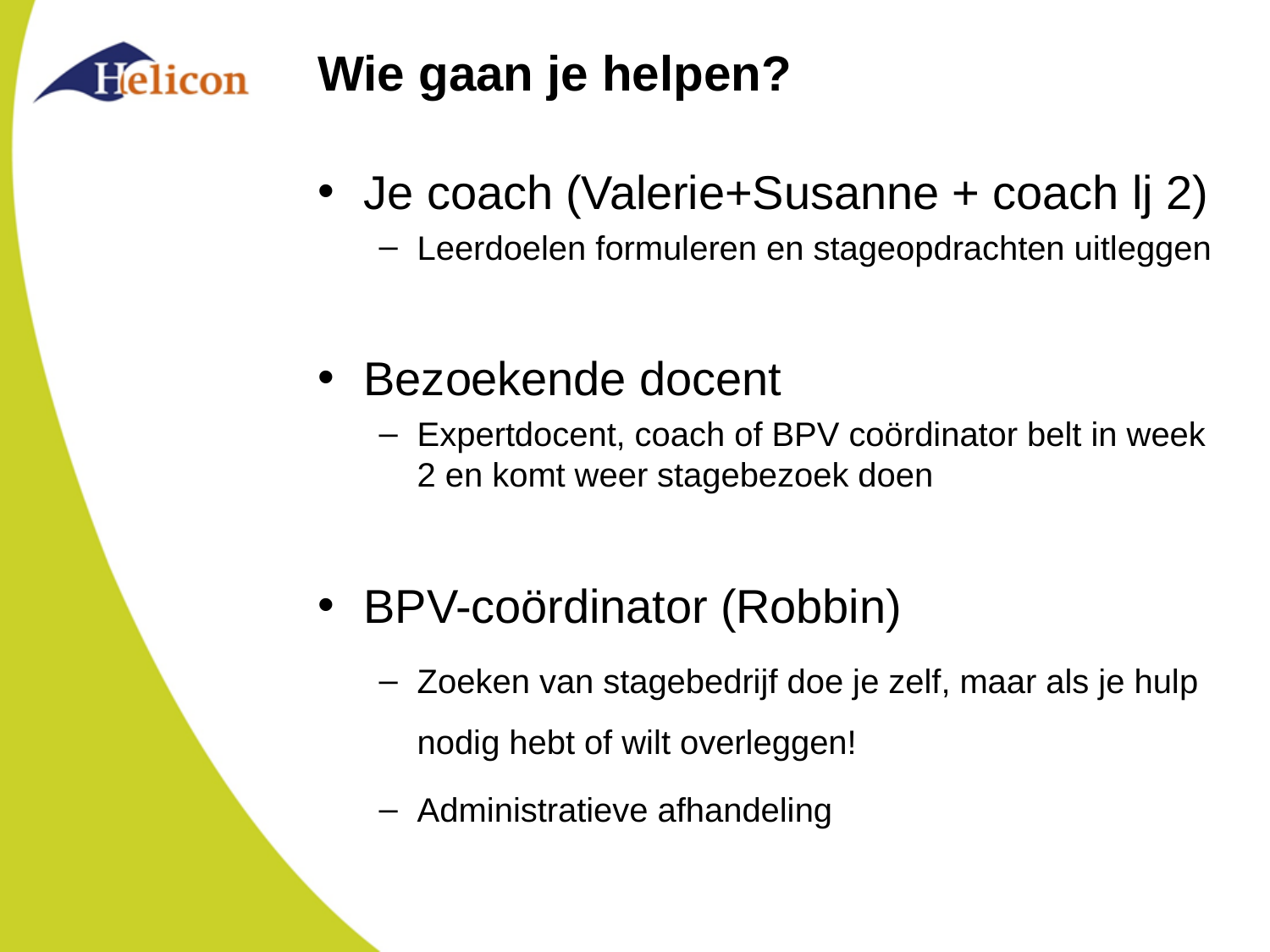

# Wie gaan je helpen?
Je coach (Valerie+Susanne + coach lj 2)
Leerdoelen formuleren en stageopdrachten uitleggen

Bezoekende docent
Expertdocent, coach of BPV coördinator belt in week 2 en komt weer stagebezoek doen

BPV-coördinator (Robbin)
Zoeken van stagebedrijf doe je zelf, maar als je hulp nodig hebt of wilt overleggen!
Administratieve afhandeling